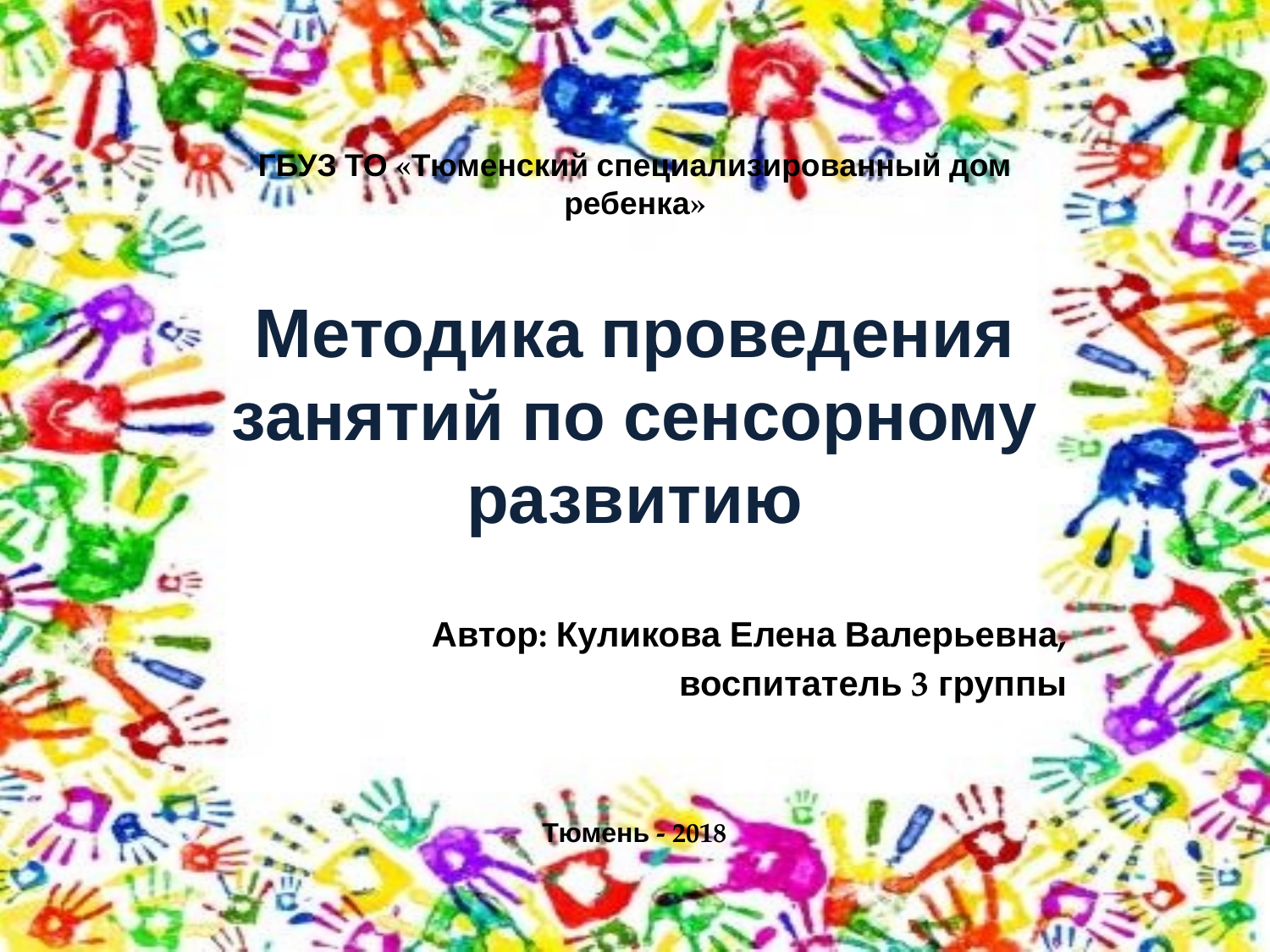

# ГБУЗ ТО «Тюменский специализированный дом ребенка» Методика проведения занятий по сенсорному развитию

Автор: Куликова Елена Валерьевна,
воспитатель 3 группы

Тюмень - 2018